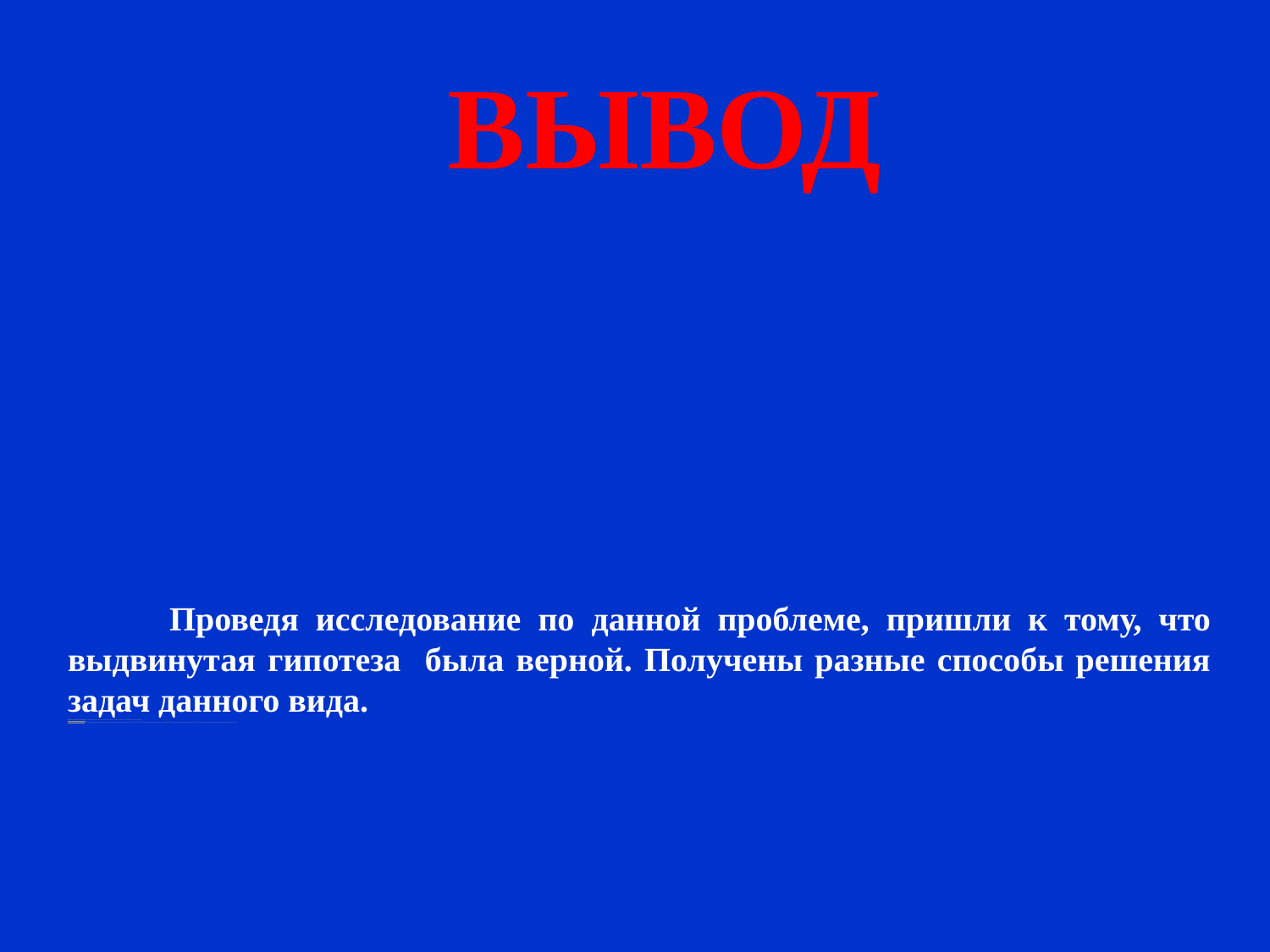

# Вывод
      Проведя исследование по данной проблеме, пришли к тому, что выдвинутая гипотеза  была верной. Получены разные способы решения задач данного вида.
Теоретическое значение:   получен новый способ решения задач данного вида с помощью компьютера.
Практическое значение:  полученные знания по данной теме можно использовать при сдаче ОГЭ и ЕГЭ.  Разработанные программы в среде EXSEL можно использовать на практике и  в качестве самопроверки при решении  данных задач.